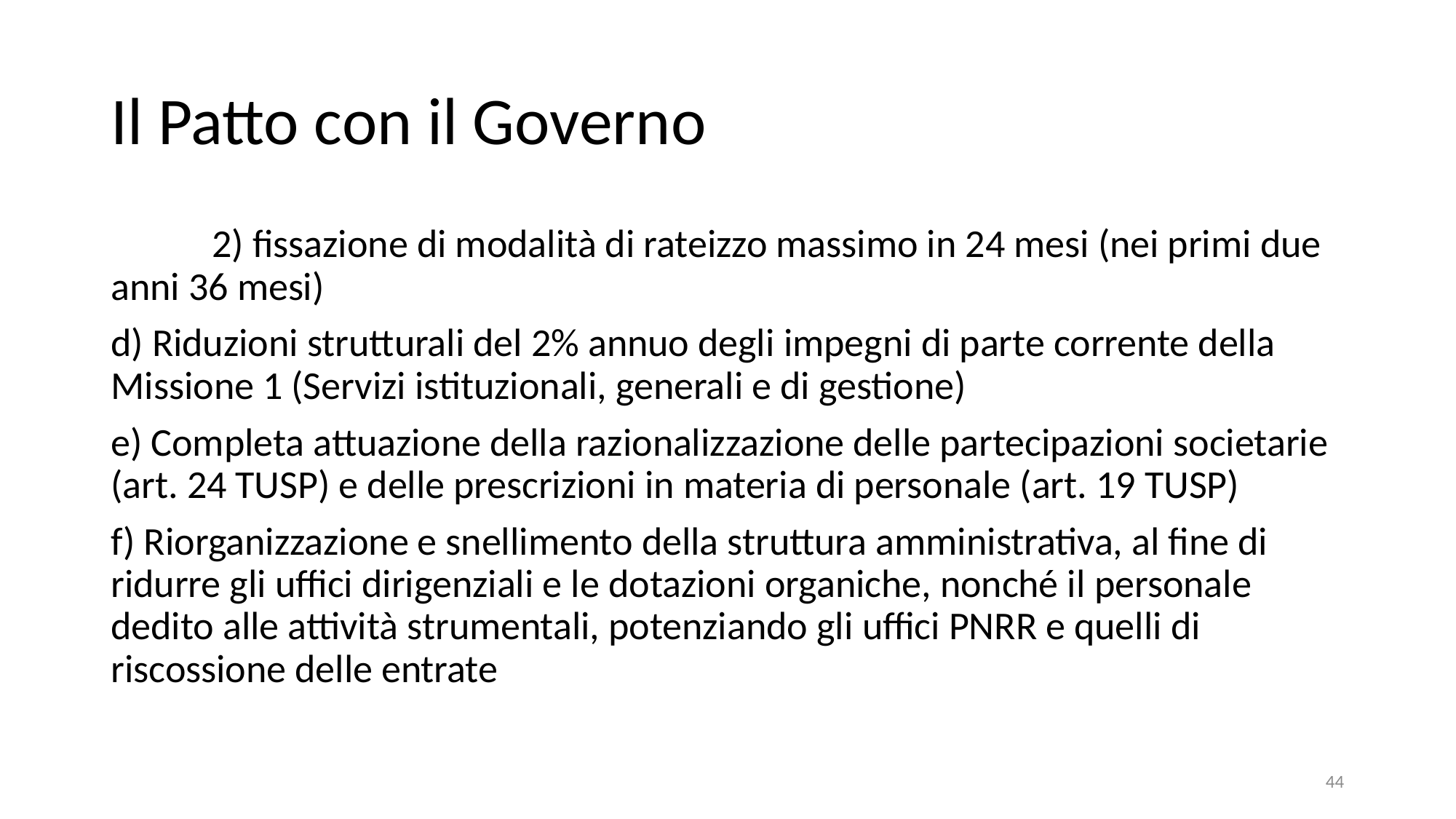

# Il Patto con il Governo
	2) fissazione di modalità di rateizzo massimo in 24 mesi (nei primi due anni 36 mesi)
d) Riduzioni strutturali del 2% annuo degli impegni di parte corrente della Missione 1 (Servizi istituzionali, generali e di gestione)
e) Completa attuazione della razionalizzazione delle partecipazioni societarie (art. 24 TUSP) e delle prescrizioni in materia di personale (art. 19 TUSP)
f) Riorganizzazione e snellimento della struttura amministrativa, al fine di ridurre gli uffici dirigenziali e le dotazioni organiche, nonché il personale dedito alle attività strumentali, potenziando gli uffici PNRR e quelli di riscossione delle entrate
44